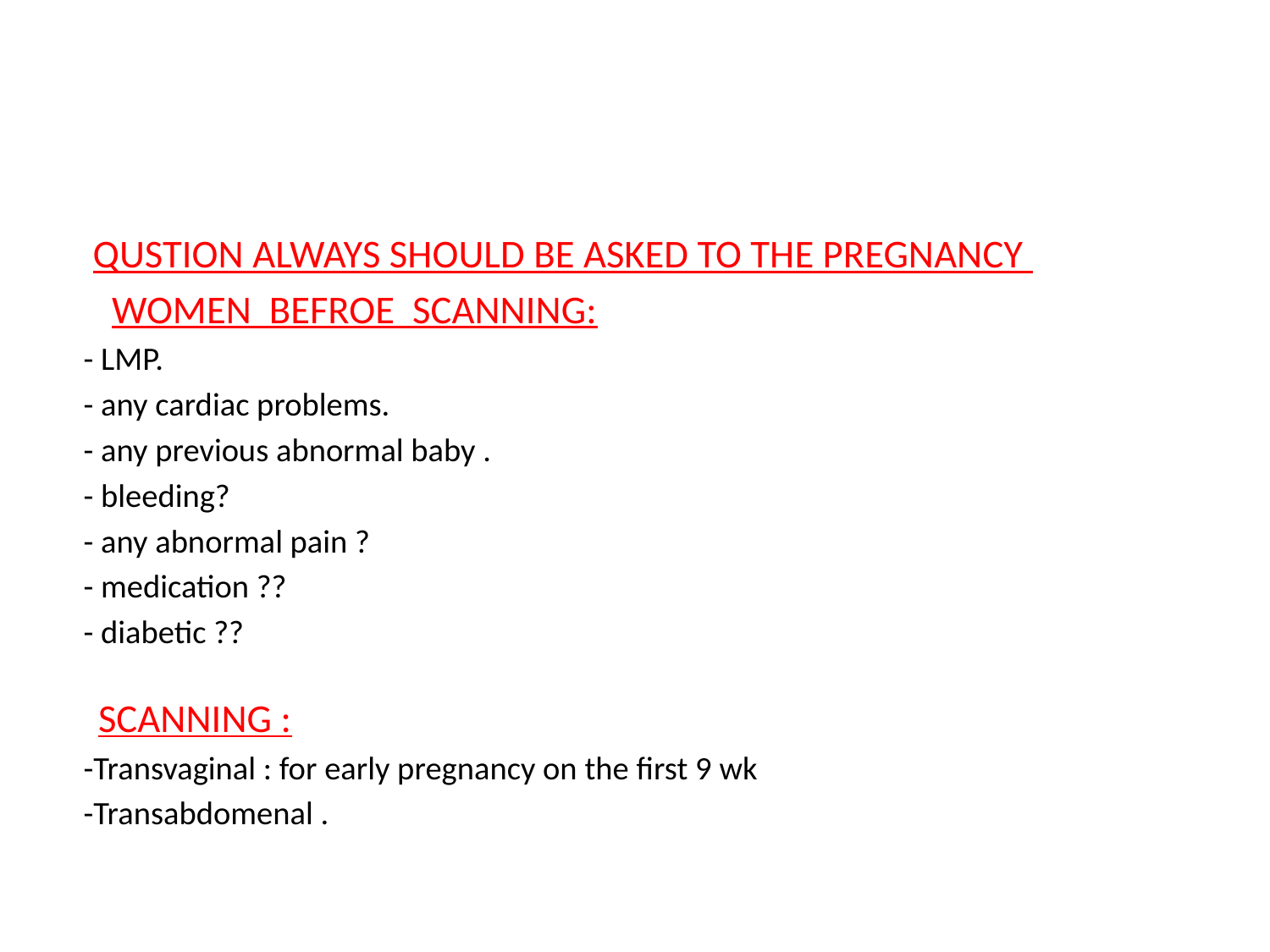

#
   QUSTION ALWAYS SHOULD BE ASKED TO THE PREGNANCY
    WOMEN  BEFROE  SCANNING:
 - LMP.
 - any cardiac problems.
 - any previous abnormal baby .
 - bleeding?
 - any abnormal pain ?
 - medication ??
 - diabetic ??

    SCANNING :
 -Transvaginal : for early pregnancy on the first 9 wk
 -Transabdomenal .